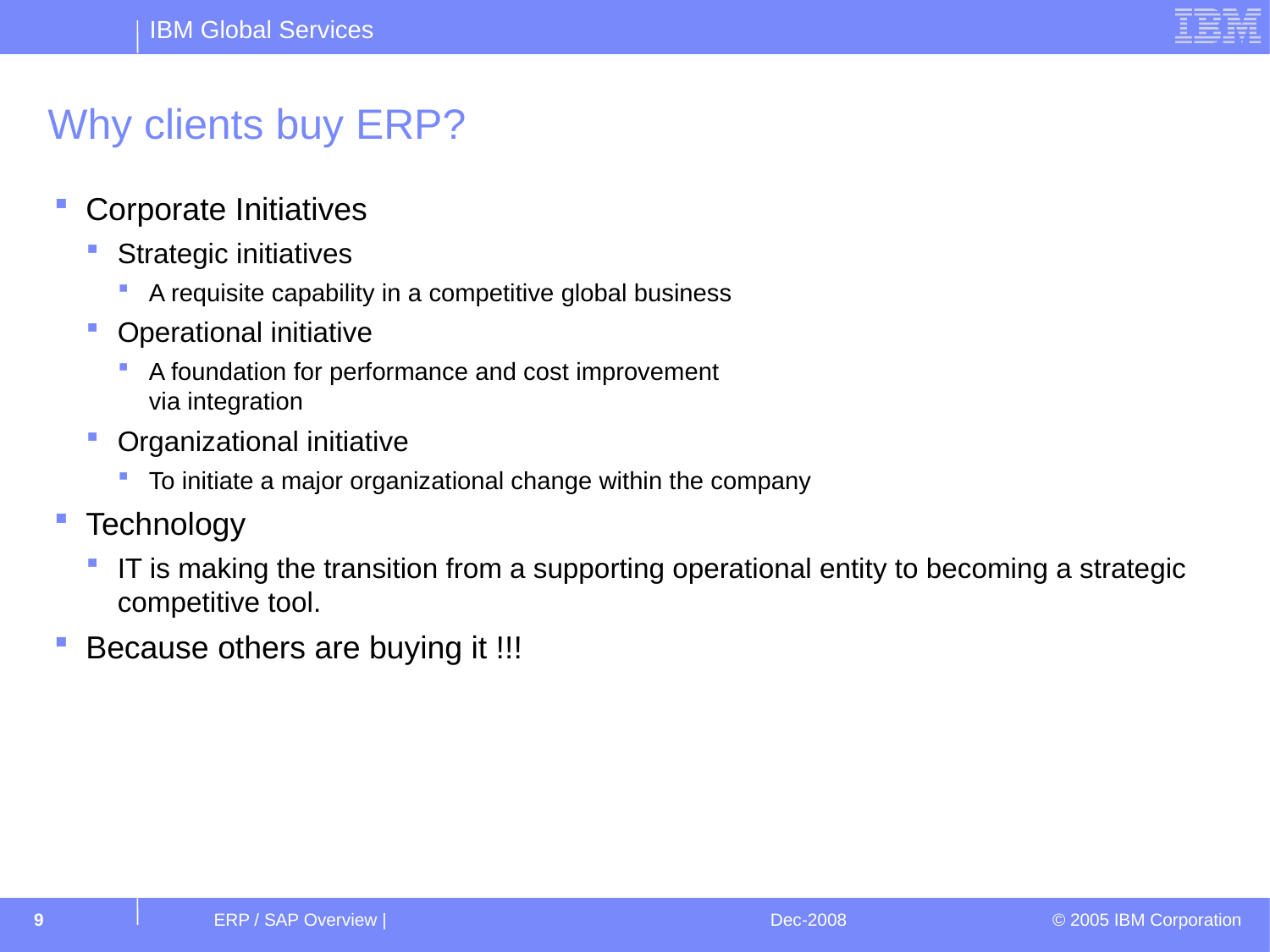

# Why clients buy ERP?
Corporate Initiatives
Strategic initiatives
A requisite capability in a competitive global business
Operational initiative
A foundation for performance and cost improvement
via integration
Organizational initiative
To initiate a major organizational change within the company
Technology
IT is making the transition from a supporting operational entity to becoming a strategic competitive tool.
Because others are buying it !!!
9
ERP / SAP Overview |
Dec-2008